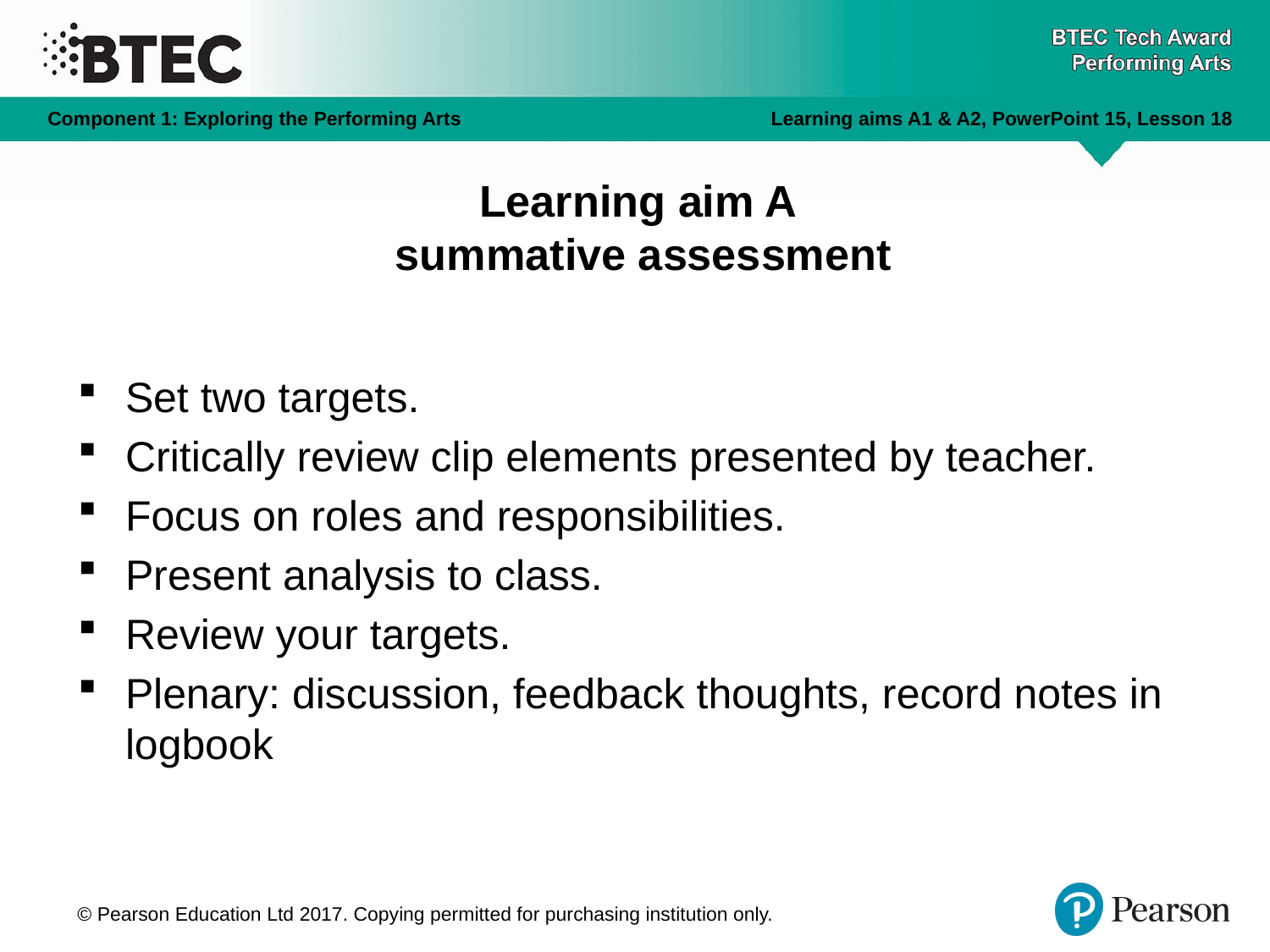

# Learning aim A summative assessment

Set two targets.
Critically review clip elements presented by teacher.
Focus on roles and responsibilities.
Present analysis to class.
Review your targets.
Plenary: discussion, feedback thoughts, record notes in logbook

© Pearson Education Ltd 2017. Copying permitted for purchasing institution only.